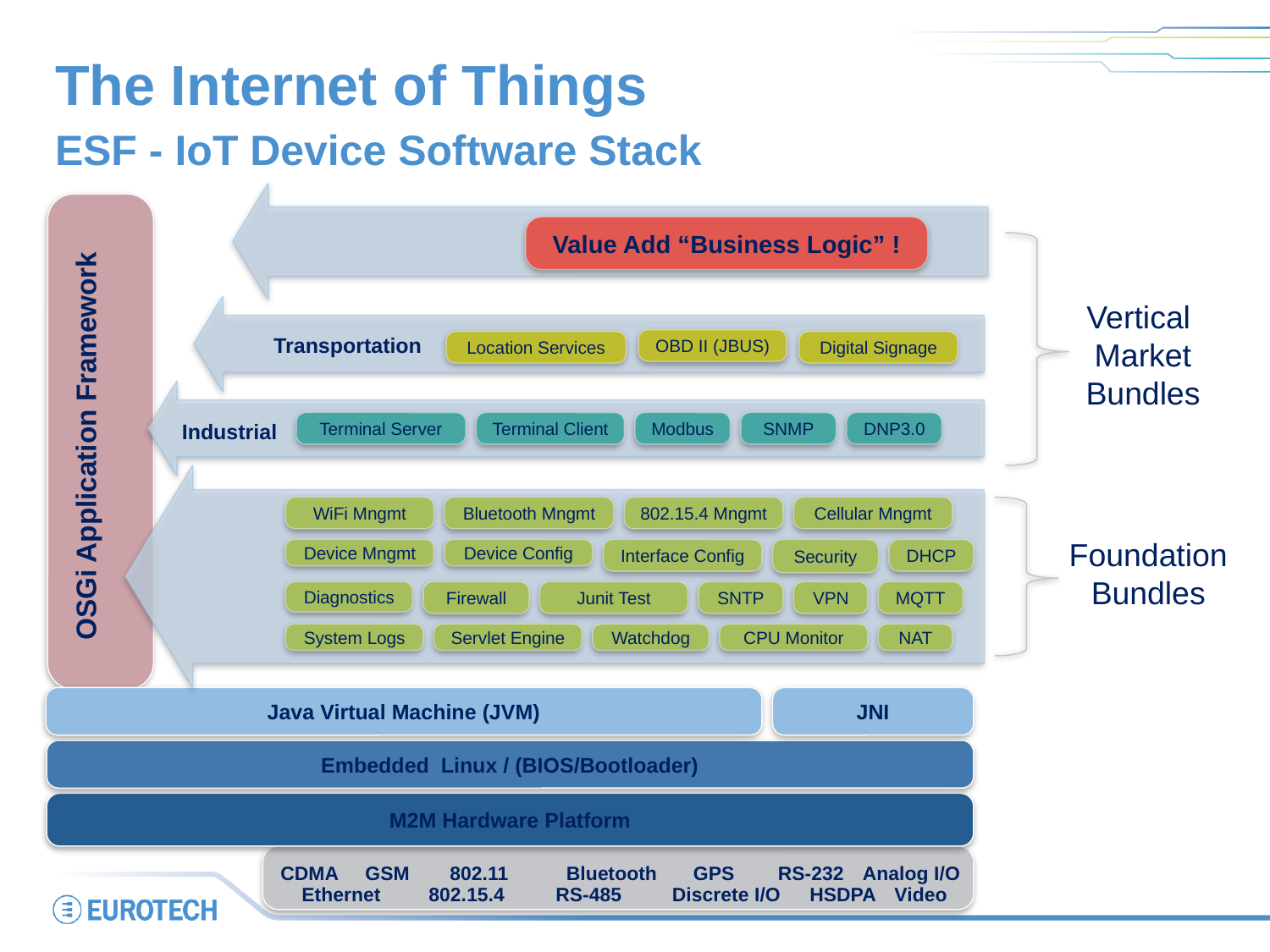

# The Internet of Things
ESF - IoT Device Software Stack

Value Add “Business Logic” !

Vertical
Market
Bundles

Transportation
OBD II (JBUS)
Location Services
Digital Signage

OSGi Application Framework
Industrial
Terminal Server
Terminal Client
Modbus
SNMP
DNP3.0

WiFi Mngmt
Bluetooth Mngmt
802.15.4 Mngmt
Cellular Mngmt

Foundation
Bundles
Device Mngmt
Device Config
Interface Config
Security
DHCP
Diagnostics
Firewall
Junit Test
SNTP
VPN
MQTT
System Logs
Servlet Engine
Watchdog
CPU Monitor
NAT
Java Virtual Machine (JVM)
JNI
Embedded  Linux / (BIOS/Bootloader)
M2M Hardware Platform

CDMA
GSM
802.11
Bluetooth
GPS
RS-232
Analog I/O
Ethernet
802.15.4
RS-485
Discrete I/O
HSDPA
Video